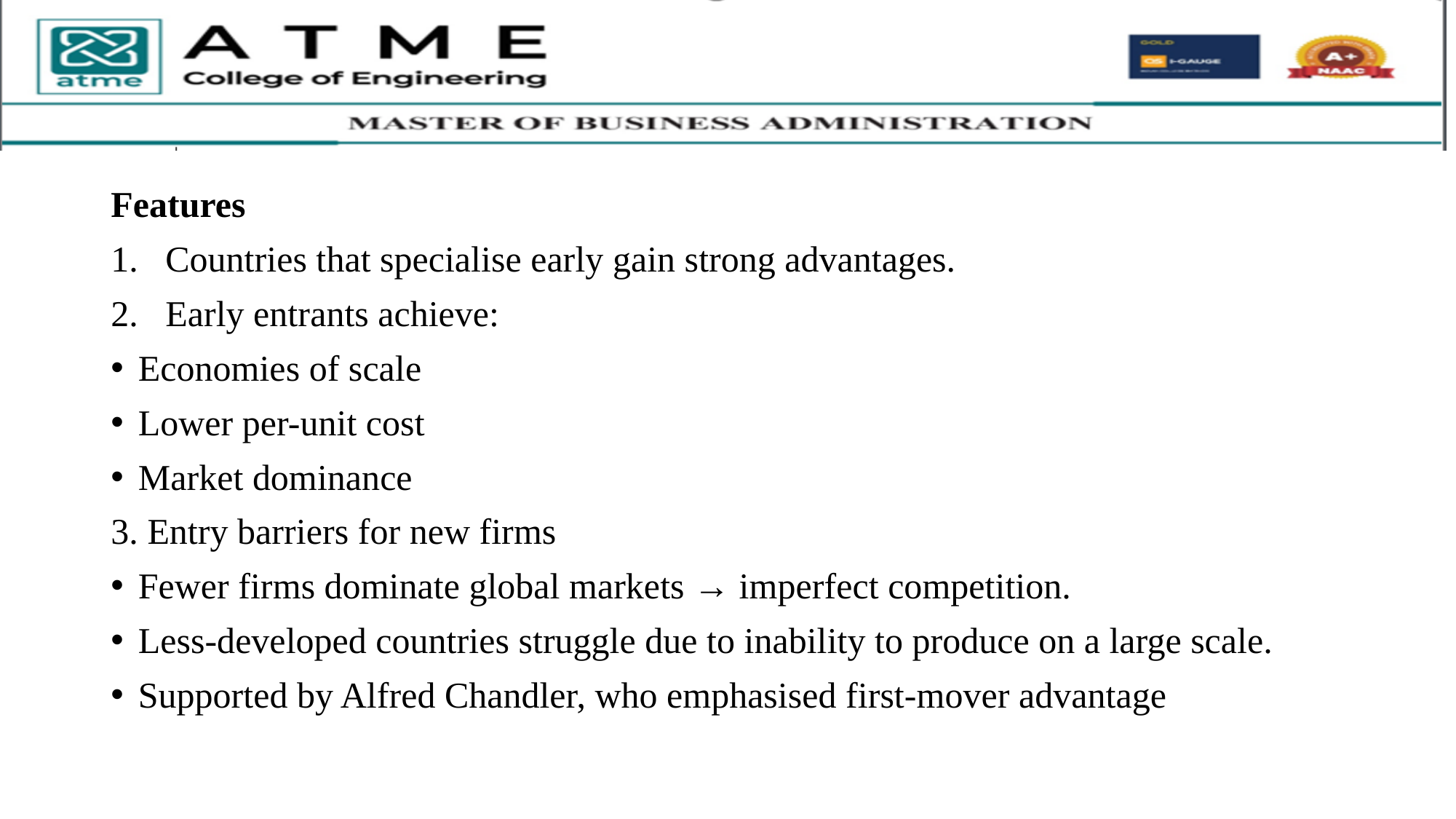

Features
Countries that specialise early gain strong advantages.
Early entrants achieve:
Economies of scale
Lower per-unit cost
Market dominance
3. Entry barriers for new firms
Fewer firms dominate global markets → imperfect competition.
Less-developed countries struggle due to inability to produce on a large scale.
Supported by Alfred Chandler, who emphasised first-mover advantage